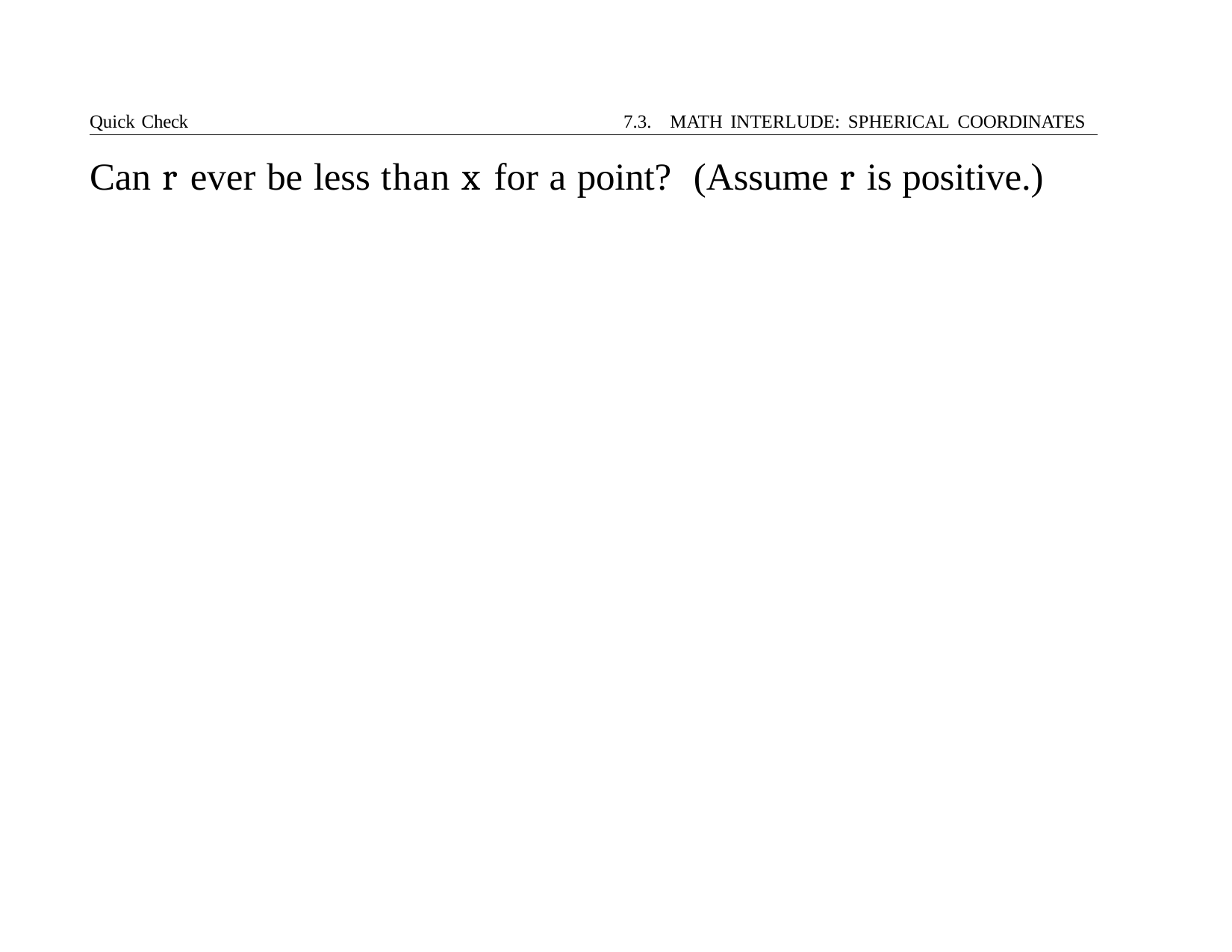

Quick Check	7.3.  MATH INTERLUDE: SPHERICAL COORDINATES

# Can r ever be less than x for a point?	(Assume r is positive.)